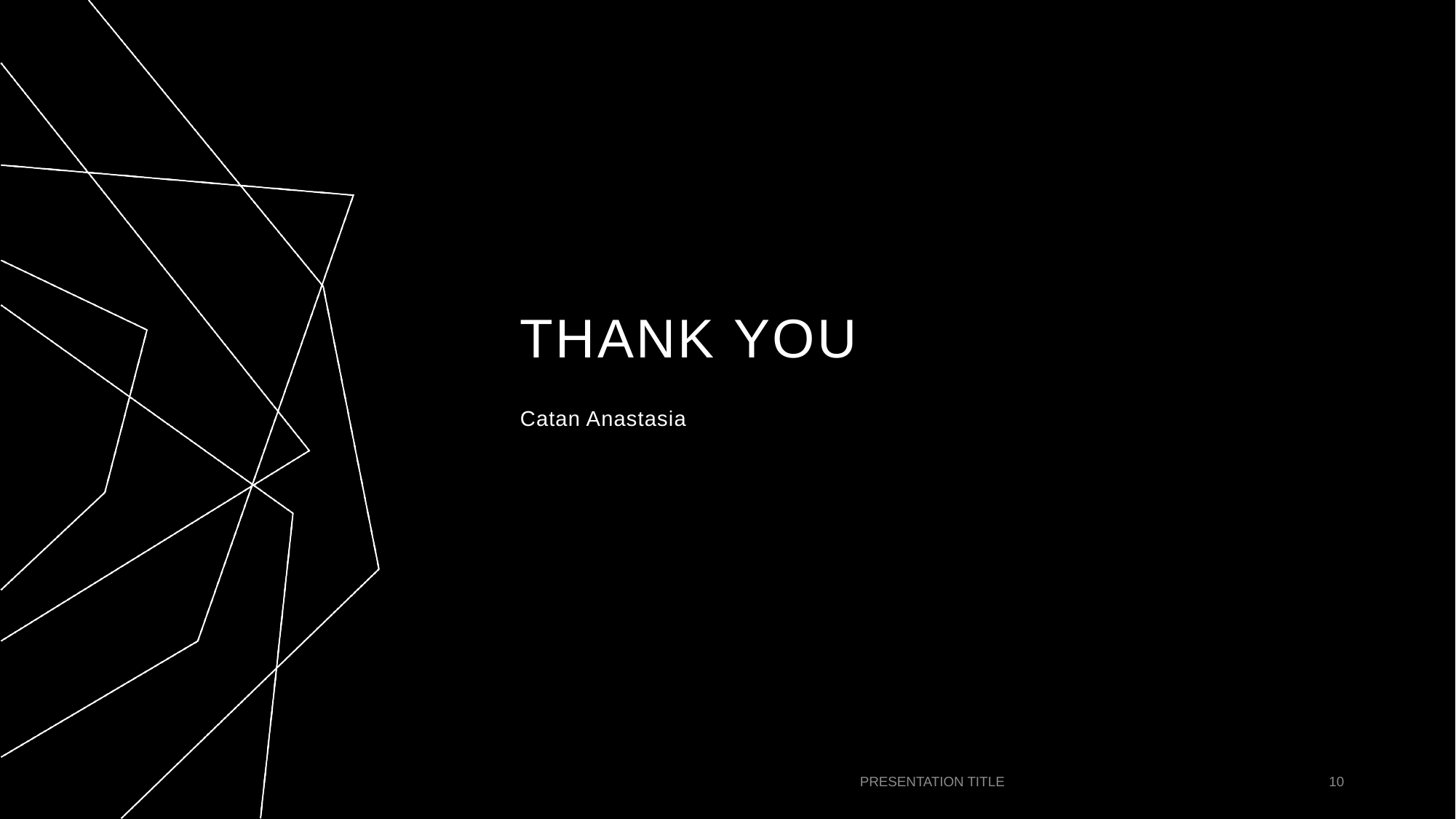

# THANK you
Catan Anastasia
PRESENTATION TITLE
10